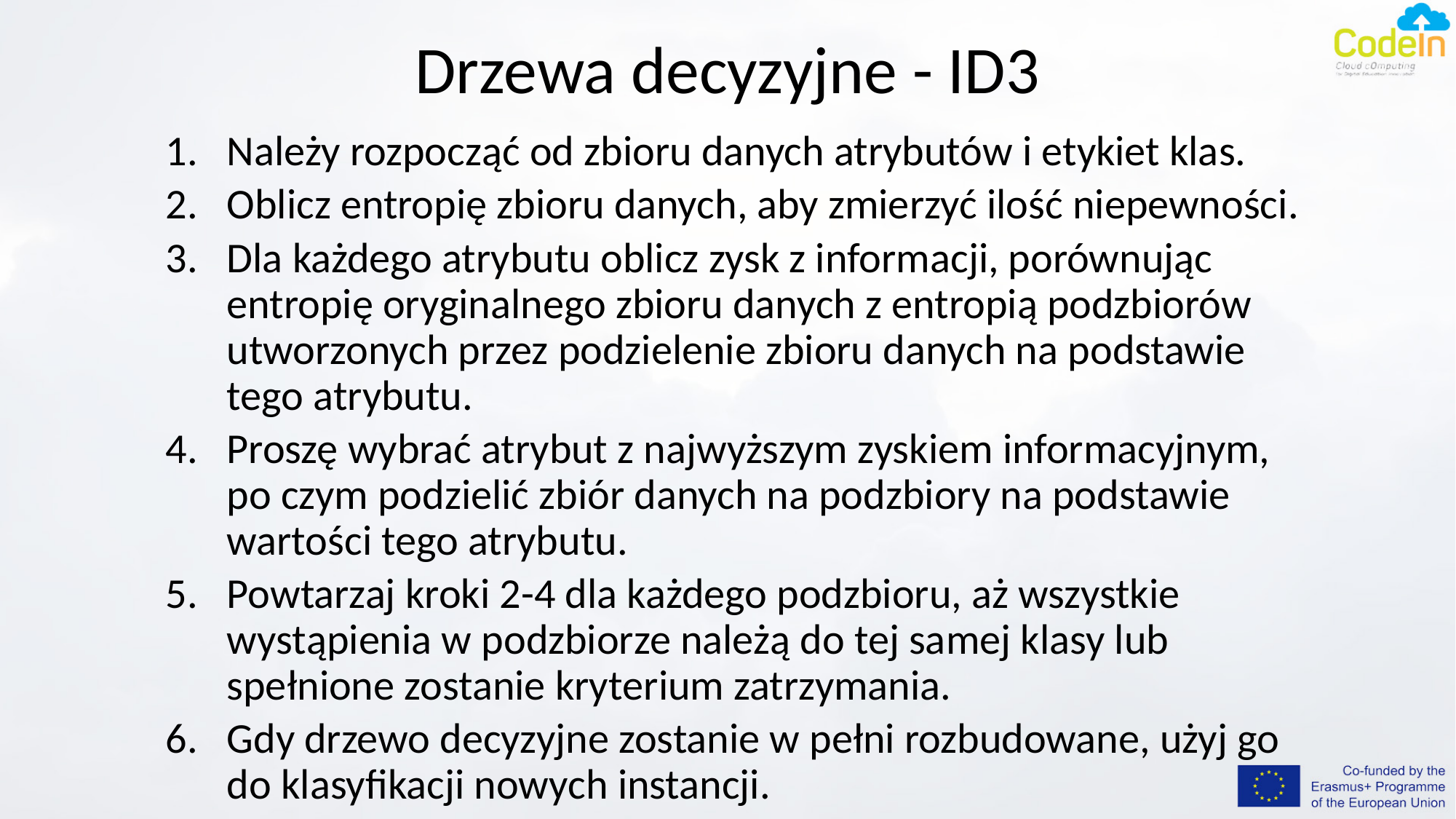

# Drzewa decyzyjne - ID3
Należy rozpocząć od zbioru danych atrybutów i etykiet klas.
Oblicz entropię zbioru danych, aby zmierzyć ilość niepewności.
Dla każdego atrybutu oblicz zysk z informacji, porównując entropię oryginalnego zbioru danych z entropią podzbiorów utworzonych przez podzielenie zbioru danych na podstawie tego atrybutu.
Proszę wybrać atrybut z najwyższym zyskiem informacyjnym, po czym podzielić zbiór danych na podzbiory na podstawie wartości tego atrybutu.
Powtarzaj kroki 2-4 dla każdego podzbioru, aż wszystkie wystąpienia w podzbiorze należą do tej samej klasy lub spełnione zostanie kryterium zatrzymania.
Gdy drzewo decyzyjne zostanie w pełni rozbudowane, użyj go do klasyfikacji nowych instancji.